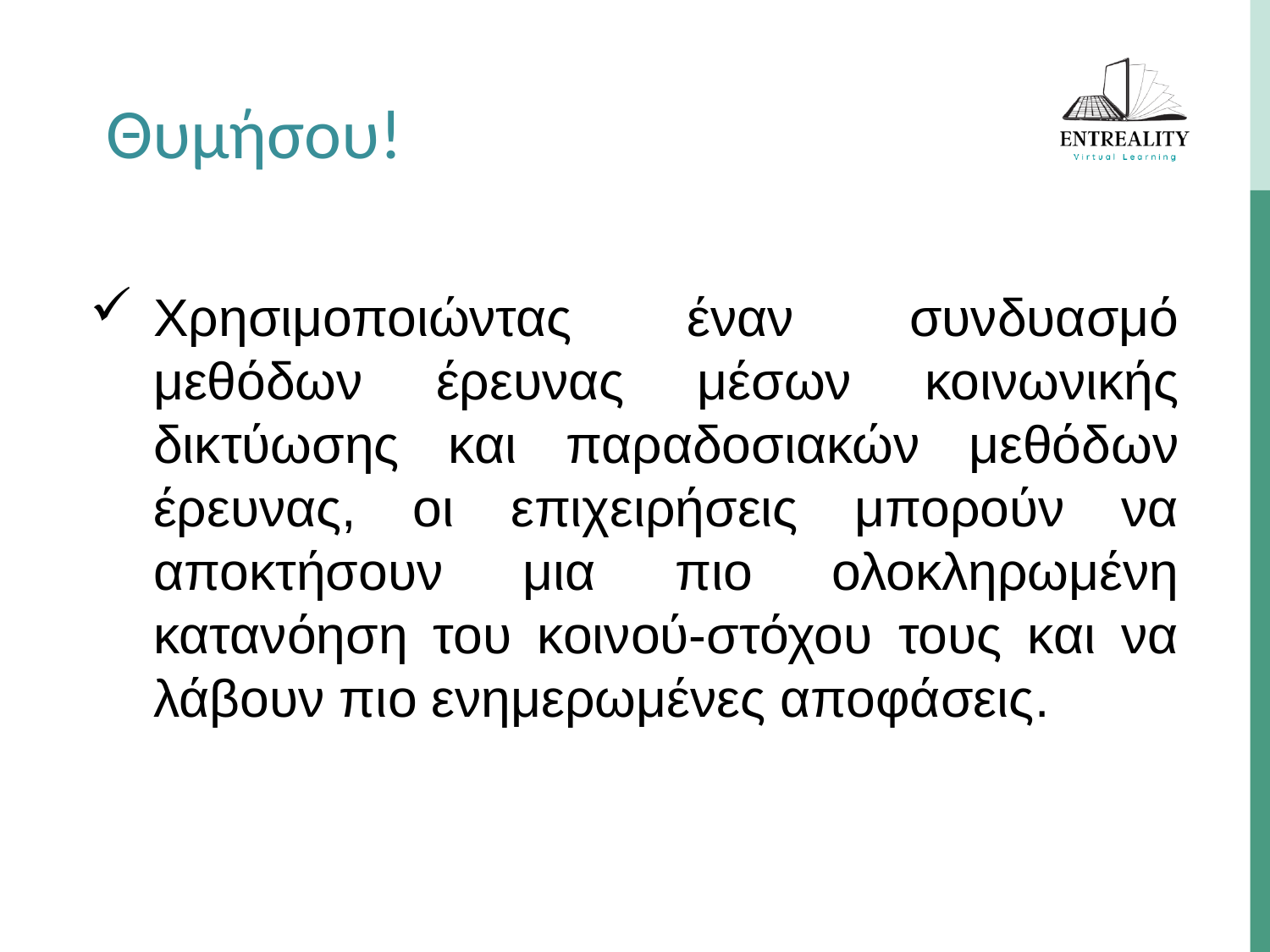

Θυμήσου!

Χρησιμοποιώντας έναν συνδυασμό μεθόδων έρευνας μέσων κοινωνικής δικτύωσης και παραδοσιακών μεθόδων έρευνας, οι επιχειρήσεις μπορούν να αποκτήσουν μια πιο ολοκληρωμένη κατανόηση του κοινού-στόχου τους και να λάβουν πιο ενημερωμένες αποφάσεις.